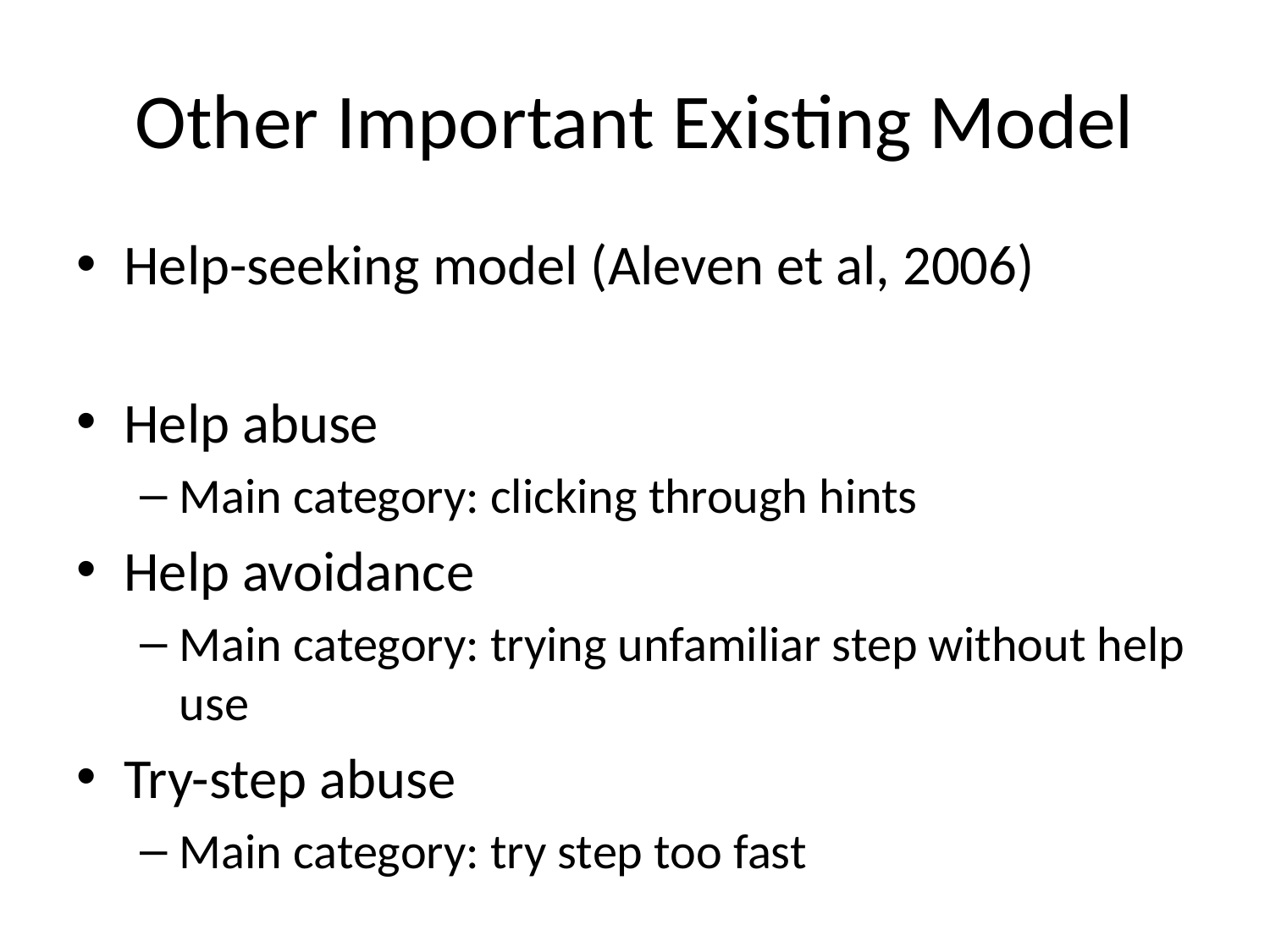

# Other Important Existing Model
Help-seeking model (Aleven et al, 2006)

Help abuse
Main category: clicking through hints
Help avoidance
Main category: trying unfamiliar step without help use
Try-step abuse
Main category: try step too fast